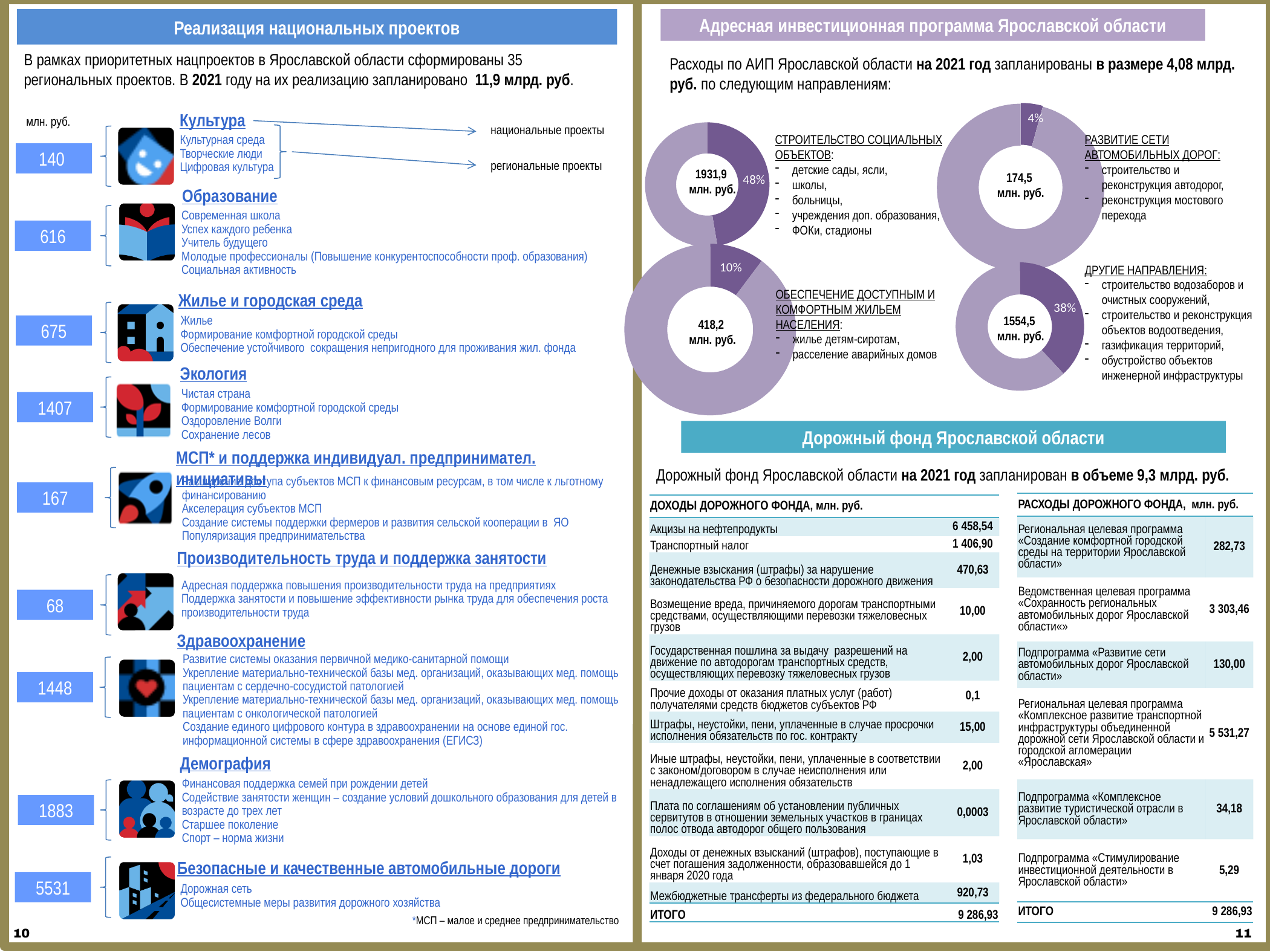

Реализация национальных проектов
Адресная инвестиционная программа Ярославской области
В рамках приоритетных нацпроектов в Ярославской области сформированы 35 региональных проектов. В 2021 году на их реализацию запланировано  11,9 млрд. руб.
Расходы по АИП Ярославской области на 2021 год запланированы в размере 4,08 млрд. руб. по следующим направлениям:

### Chart

| Category |  |
|---|---|

### Chart

| Category |  |
|---|---|
Культурная среда
Творческие люди
Цифровая культура

Современная школа
Успех каждого ребенка
Учитель будущего
Молодые профессионалы (Повышение конкурентоспособности проф. образования)
Социальная активность

Жилье
Формирование комфортной городской среды
Обеспечение устойчивого  сокращения непригодного для проживания жил. фонда
Чистая страна
Формирование комфортной городской среды
Оздоровление Волги
Сохранение лесов
Расширение доступа субъектов МСП к финансовым ресурсам, в том числе к льготному финансированию
Акселерация субъектов МСП
Создание системы поддержки фермеров и развития сельской кооперации в  ЯО
Популяризация предпринимательства
Адресная поддержка повышения производительности труда на предприятиях
Поддержка занятости и повышение эффективности рынка труда для обеспечения роста производительности труда
Развитие системы оказания первичной медико-санитарной помощи
Укрепление материально-технической базы мед. организаций, оказывающих мед. помощь пациентам с сердечно-сосудистой патологией
Укрепление материально-технической базы мед. организаций, оказывающих мед. помощь пациентам с онкологической патологией
Создание единого цифрового контура в здравоохранении на основе единой гос. информационной системы в сфере здравоохранения (ЕГИСЗ)
Финансовая поддержка семей при рождении детей
Содействие занятости женщин – создание условий дошкольного образования для детей в возрасте до трех лет
Старшее поколение
Спорт – норма жизни
Дорожная сеть
Общесистемные меры развития дорожного хозяйства
млн. руб.
Культура
национальные проекты

СТРОИТЕЛЬСТВО СОЦИАЛЬНЫХ ОБЪЕКТОВ:
детские сады, ясли,
школы,
больницы,
учреждения доп. образования,
ФОКи, стадионы
РАЗВИТИЕ СЕТИ АВТОМОБИЛЬНЫХ ДОРОГ:
строительство и реконструкция автодорог,
реконструкция мостового перехода
140
региональные проекты
1931,9
млн. руб.
174,5
млн. руб.
Образование

616

### Chart

| Category |  |
|---|---|

### Chart

| Category |  |
|---|---|
ДРУГИЕ НАПРАВЛЕНИЯ:
строительство водозаборов и  очистных сооружений,
строительство и реконструкция объектов водоотведения,
газификация территорий,
обустройство объектов инженерной инфраструктуры

ОБЕСПЕЧЕНИЕ ДОСТУПНЫМ И КОМФОРТНЫМ ЖИЛЬЕМ НАСЕЛЕНИЯ:
жилье детям-сиротам,
расселение аварийных домов
Жилье и городская среда

1554,5
млн. руб.
418,2
млн. руб.
675
Экология

1407
Дорожный фонд Ярославской области
МСП* и поддержка индивидуал. предпринимател. инициативы
Дорожный фонд Ярославской области на 2021 год запланирован в объеме 9,3 млрд. руб.

167
| РАСХОДЫ ДОРОЖНОГО ФОНДА, млн. руб. |  |
| --- | --- |
| Региональная целевая программа «Создание комфортной городской среды на территории Ярославской области» | 282,73 |
| Ведомственная целевая программа «Сохранность региональных автомобильных дорог Ярославской области«» | 3 303,46 |
| Подпрограмма «Развитие сети автомобильных дорог Ярославской области» | 130,00 |
| Региональная целевая программа «Комплексное развитие транспортной инфраструктуры объединенной дорожной сети Ярославской области и городской агломерации «Ярославская» | 5 531,27 |
| Подпрограмма «Комплексное развитие туристической отрасли в Ярославской области» | 34,18 |
| Подпрограмма «Стимулирование инвестиционной деятельности в Ярославской области» | 5,29 |
| ИТОГО | 9 286,93 |
| ДОХОДЫ ДОРОЖНОГО ФОНДА, млн. руб. |  |
| --- | --- |
| Акцизы на нефтепродукты | 6 458,54 |
| Транспортный налог | 1 406,90 |
| Денежные взыскания (штрафы) за нарушение законодательства РФ о безопасности дорожного движения | 470,63 |
| Возмещение вреда, причиняемого дорогам транспортными средствами, осуществляющими перевозки тяжеловесных грузов | 10,00 |
| Государственная пошлина за выдачу разрешений на движение по автодорогам транспортных средств, осуществляющих перевозку тяжеловесных грузов | 2,00 |
| Прочие доходы от оказания платных услуг (работ) получателями средств бюджетов субъектов РФ | 0,1 |
| Штрафы, неустойки, пени, уплаченные в случае просрочки исполнения обязательств по гос. контракту | 15,00 |
| Иные штрафы, неустойки, пени, уплаченные в соответствии с законом/договором в случае неисполнения или ненадлежащего исполнения обязательств | 2,00 |
| Плата по соглашениям об установлении публичных сервитутов в отношении земельных участков в границах полос отвода автодорог общего пользования | 0,0003 |
| Доходы от денежных взысканий (штрафов), поступающие в счет погашения задолженности, образовавшейся до 1 января 2020 года | 1,03 |
| Межбюджетные трансферты из федерального бюджета | 920,73 |
| ИТОГО | 9 286,93 |
Производительность труда и поддержка занятости

68
Здравоохранение

1448
Демография

1883
Безопасные и качественные автомобильные дороги

5531
*МСП – малое и среднее предпринимательство
11
10